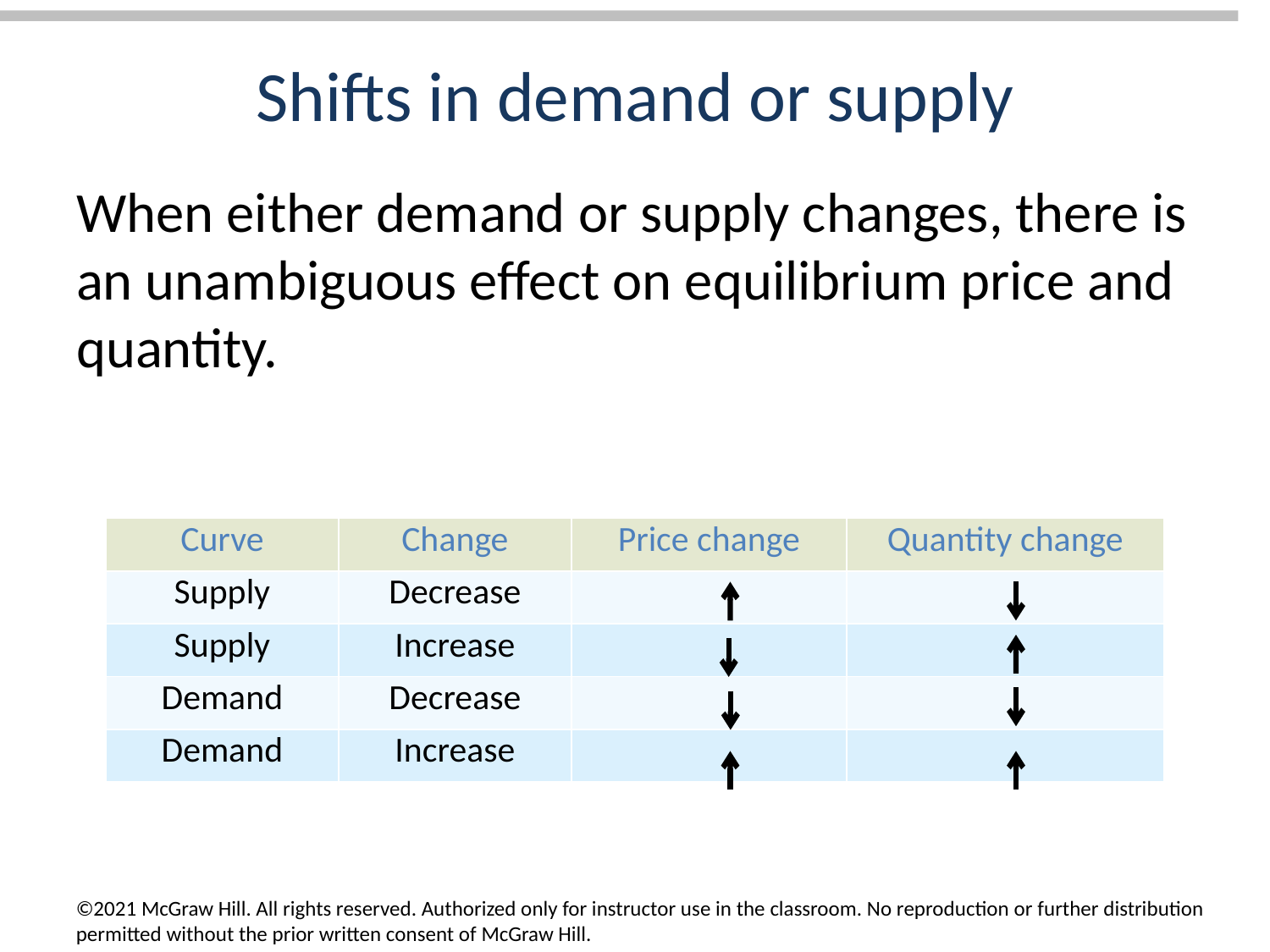

# Shifts in demand or supply
When either demand or supply changes, there is an unambiguous effect on equilibrium price and quantity.
| Curve | Change | Price change | Quantity change |
| --- | --- | --- | --- |
| Supply | Decrease |  |  |
| Supply | Increase |  |  |
| Demand | Decrease |  |  |
| Demand | Increase |  |  |